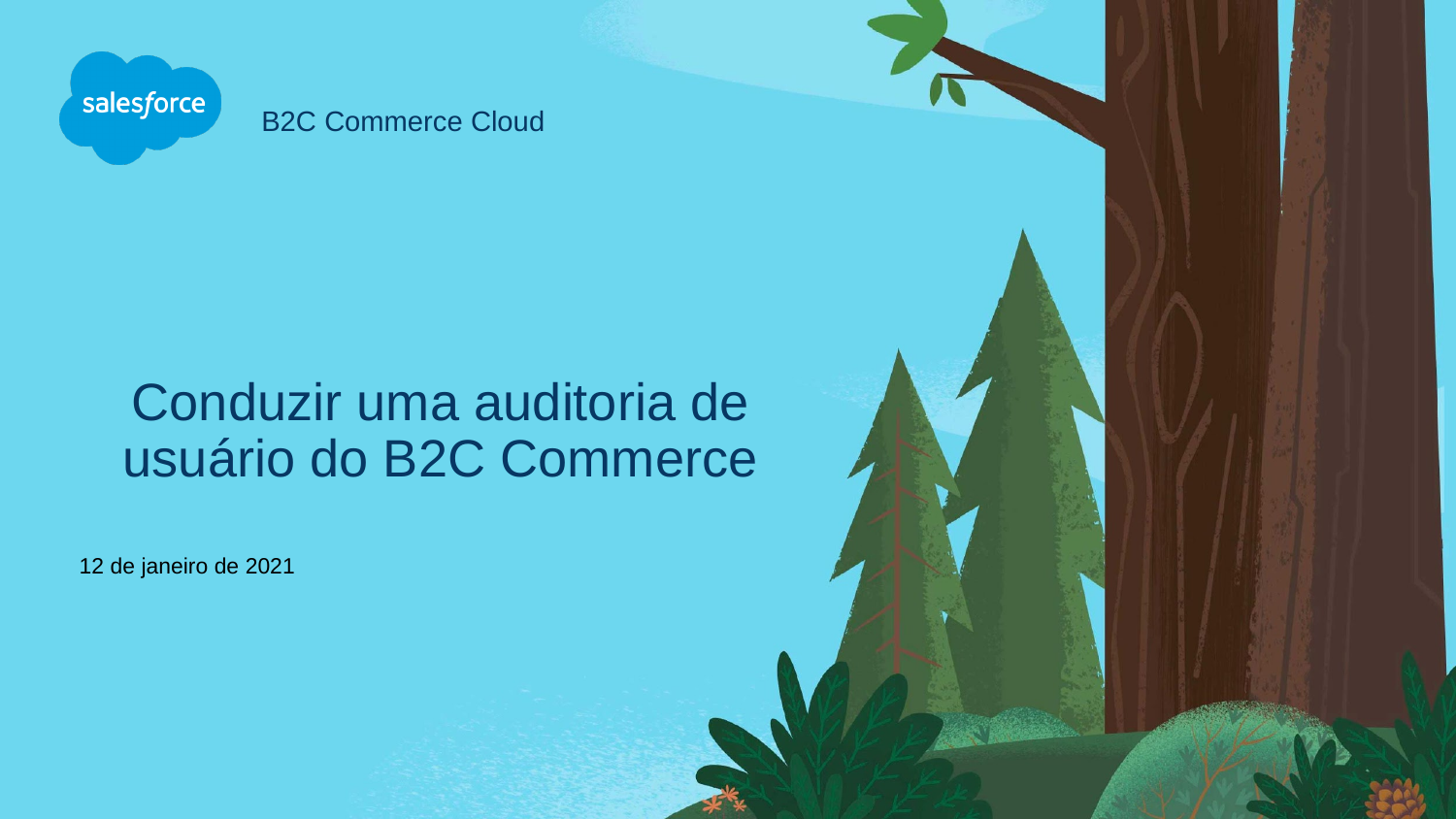

B2C Commerce Cloud
# Conduzir uma auditoria de usuário do B2C Commerce
12 de janeiro de 2021